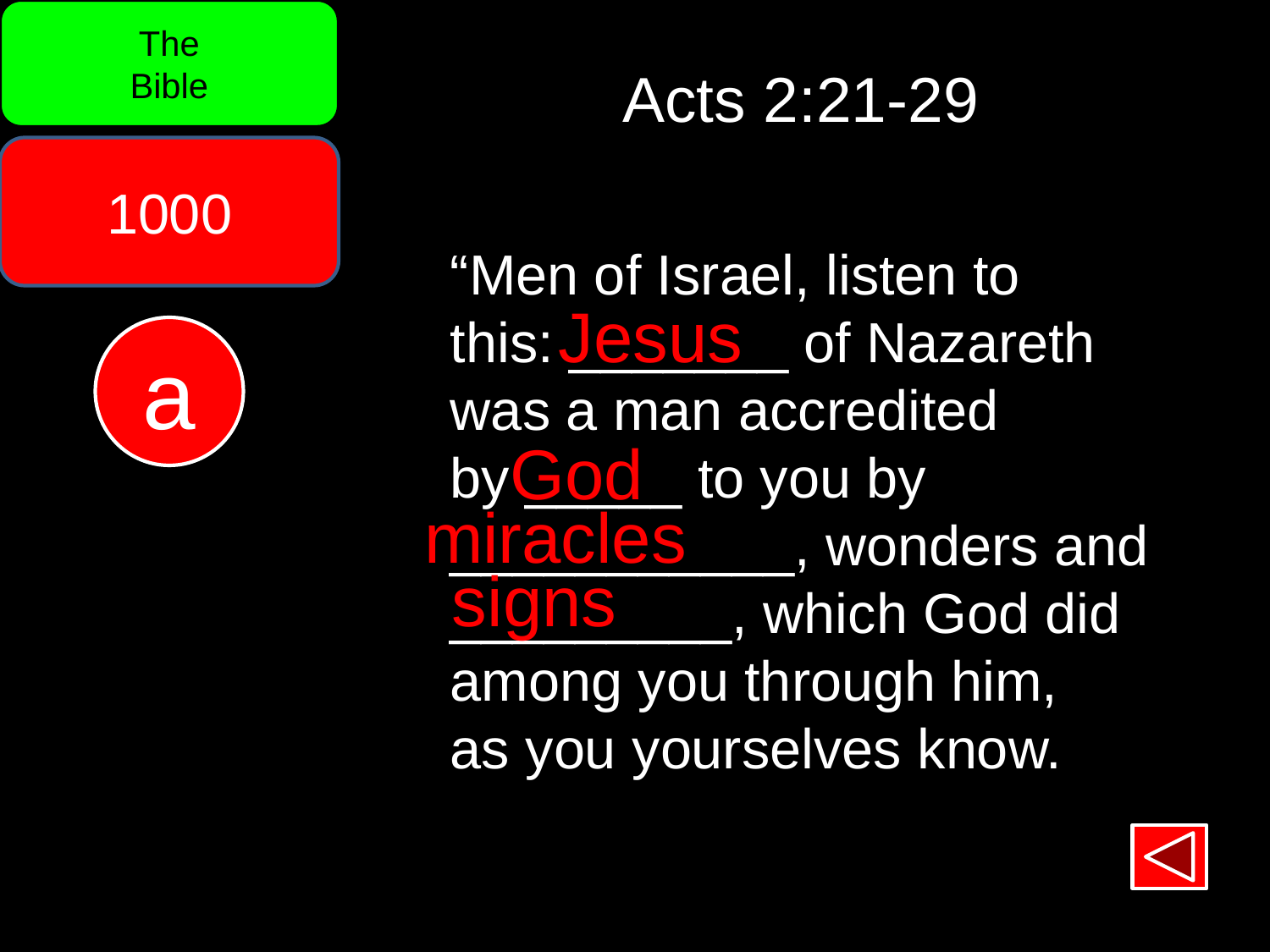

The
Bible
Acts 2:21-29
1000
“Men of Israel, listen to
this: _______ of Nazareth
was a man accredited
by _____ to you by
___________, wonders and
_________, which God did
among you through him,
as you yourselves know.
Jesus
a
God
miracles
signs